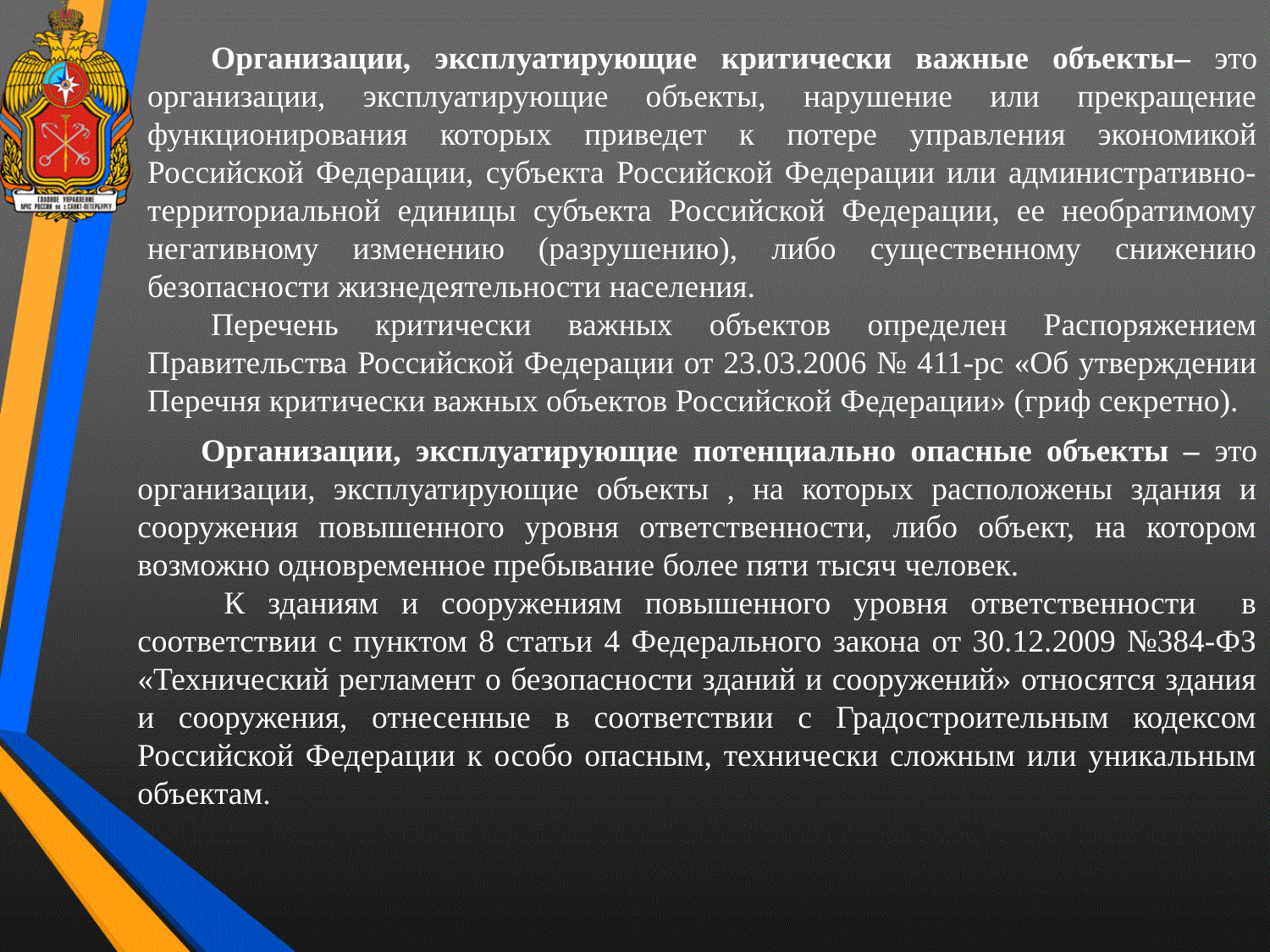

Организации, эксплуатирующие критически важные объекты– это организации, эксплуатирующие объекты, нарушение или прекращение функционирования которых приведет к потере управления экономикой Российской Федерации, субъекта Российской Федерации или административно-территориальной единицы субъекта Российской Федерации, ее необратимому негативному изменению (разрушению), либо существенному снижению безопасности жизнедеятельности населения.
Перечень критически важных объектов определен Распоряжением Правительства Российской Федерации от 23.03.2006 № 411-рс «Об утверждении Перечня критически важных объектов Российской Федерации» (гриф секретно).
Организации, эксплуатирующие потенциально опасные объекты – это организации, эксплуатирующие объекты , на которых расположены здания и сооружения повышенного уровня ответственности, либо объект, на котором возможно одновременное пребывание более пяти тысяч человек.
 К зданиям и сооружениям повышенного уровня ответственности  в соответствии с пунктом 8 статьи 4 Федерального закона от 30.12.2009 №384-ФЗ «Технический регламент о безопасности зданий и сооружений» относятся здания и сооружения, отнесенные в соответствии с Градостроительным кодексом Российской Федерации к особо опасным, технически сложным или уникальным объектам.